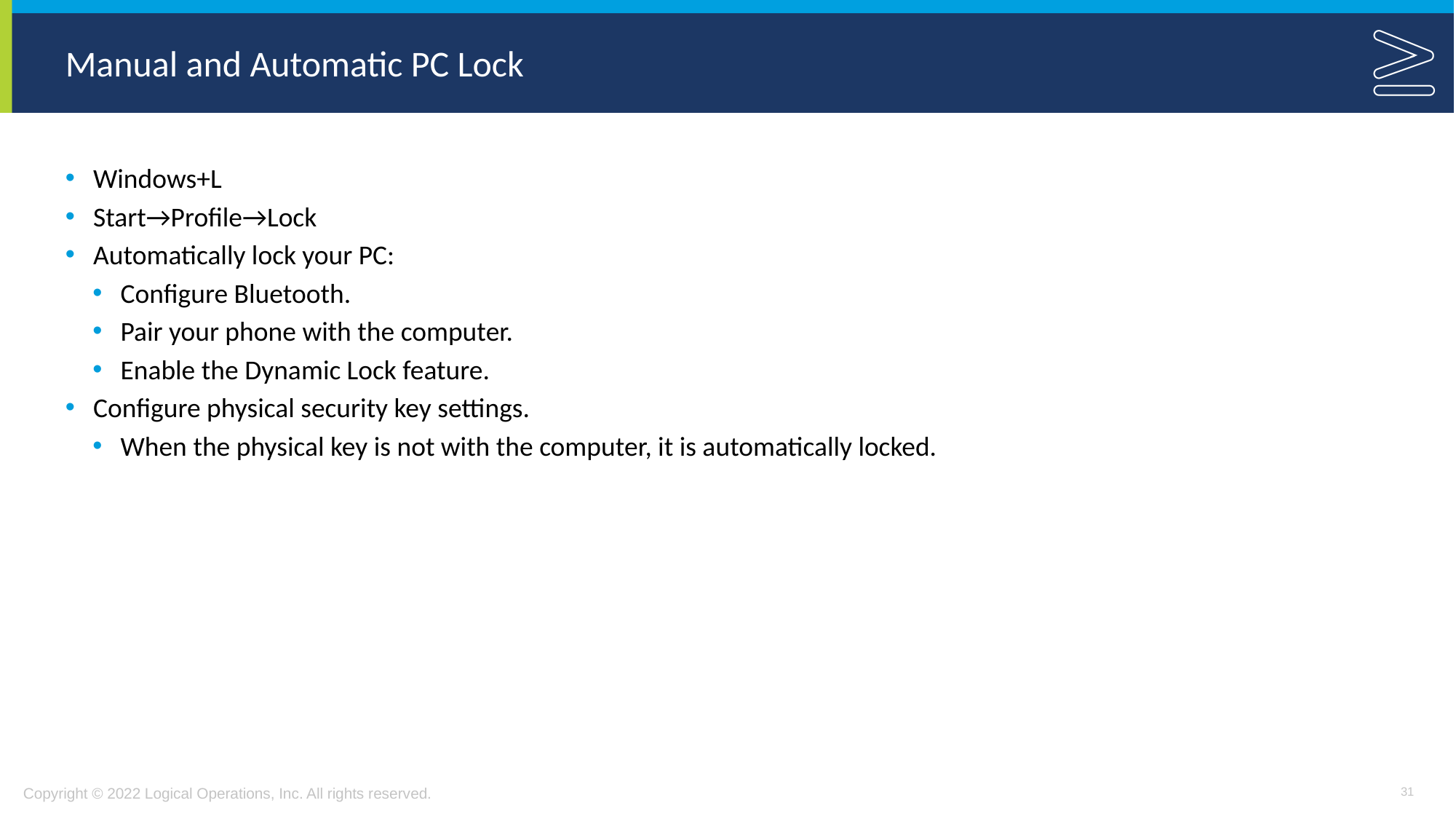

# Manual and Automatic PC Lock
Windows+L
Start→Profile→Lock
Automatically lock your PC:
Configure Bluetooth.
Pair your phone with the computer.
Enable the Dynamic Lock feature.
Configure physical security key settings.
When the physical key is not with the computer, it is automatically locked.
31